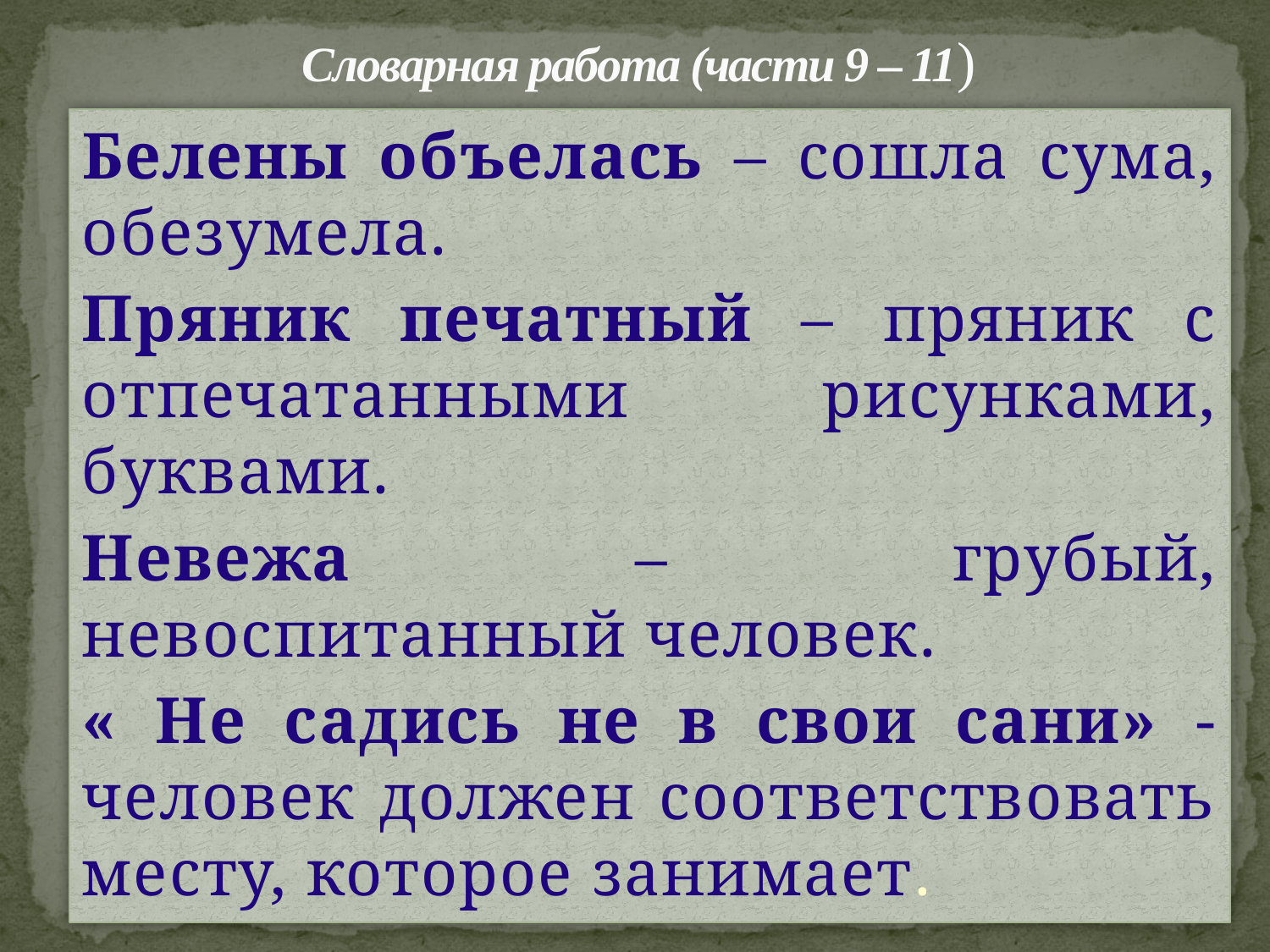

# Словарная работа (части 9 – 11)
Белены объелась – сошла сума, обезумела.
Пряник печатный – пряник с отпечатанными рисунками, буквами.
Невежа – грубый, невоспитанный человек.
« Не садись не в свои сани» - человек должен соответствовать месту, которое занимает.